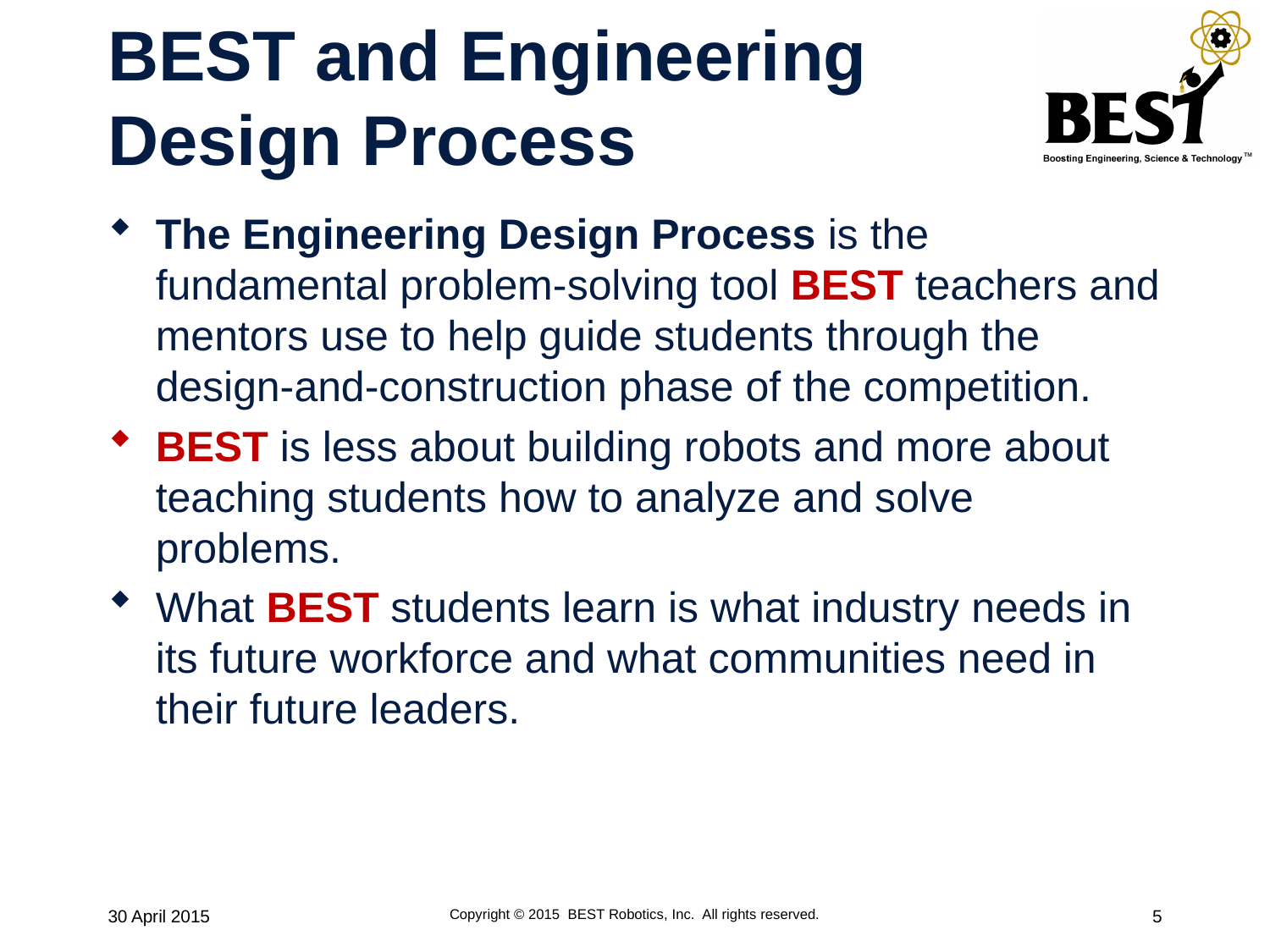

# BEST and Engineering Design Process
The Engineering Design Process is the fundamental problem-solving tool BEST teachers and mentors use to help guide students through the design-and-construction phase of the competition.
BEST is less about building robots and more about teaching students how to analyze and solve problems.
What BEST students learn is what industry needs in its future workforce and what communities need in their future leaders.
30 April 2015
Copyright © 2015  BEST Robotics, Inc.  All rights reserved.
5